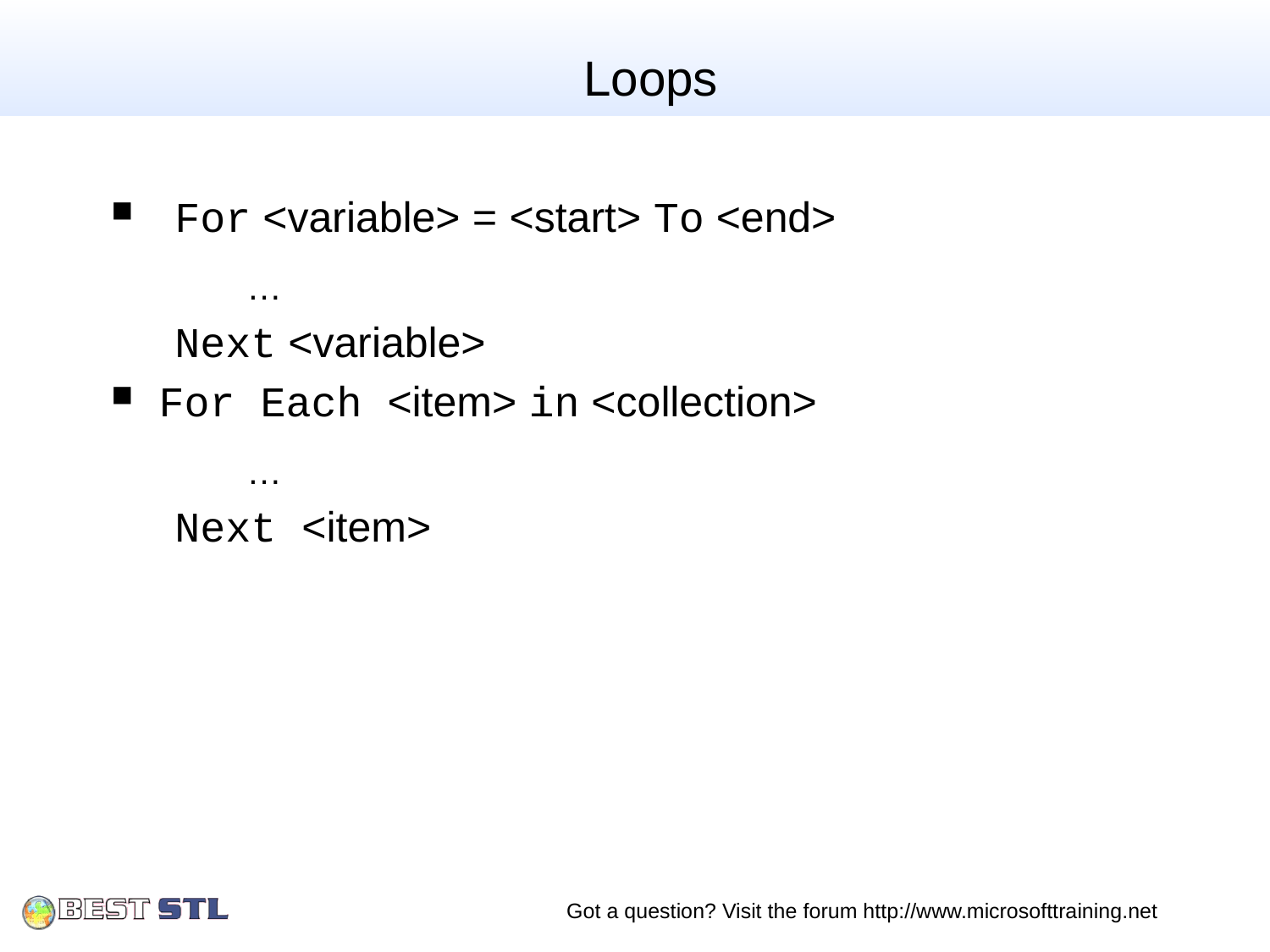

# Loops
For <variable> = <start> To <end>
…
Next <variable>
For Each <item> in <collection>
…
Next <item>
Got a question? Visit the forum http://www.microsofttraining.net